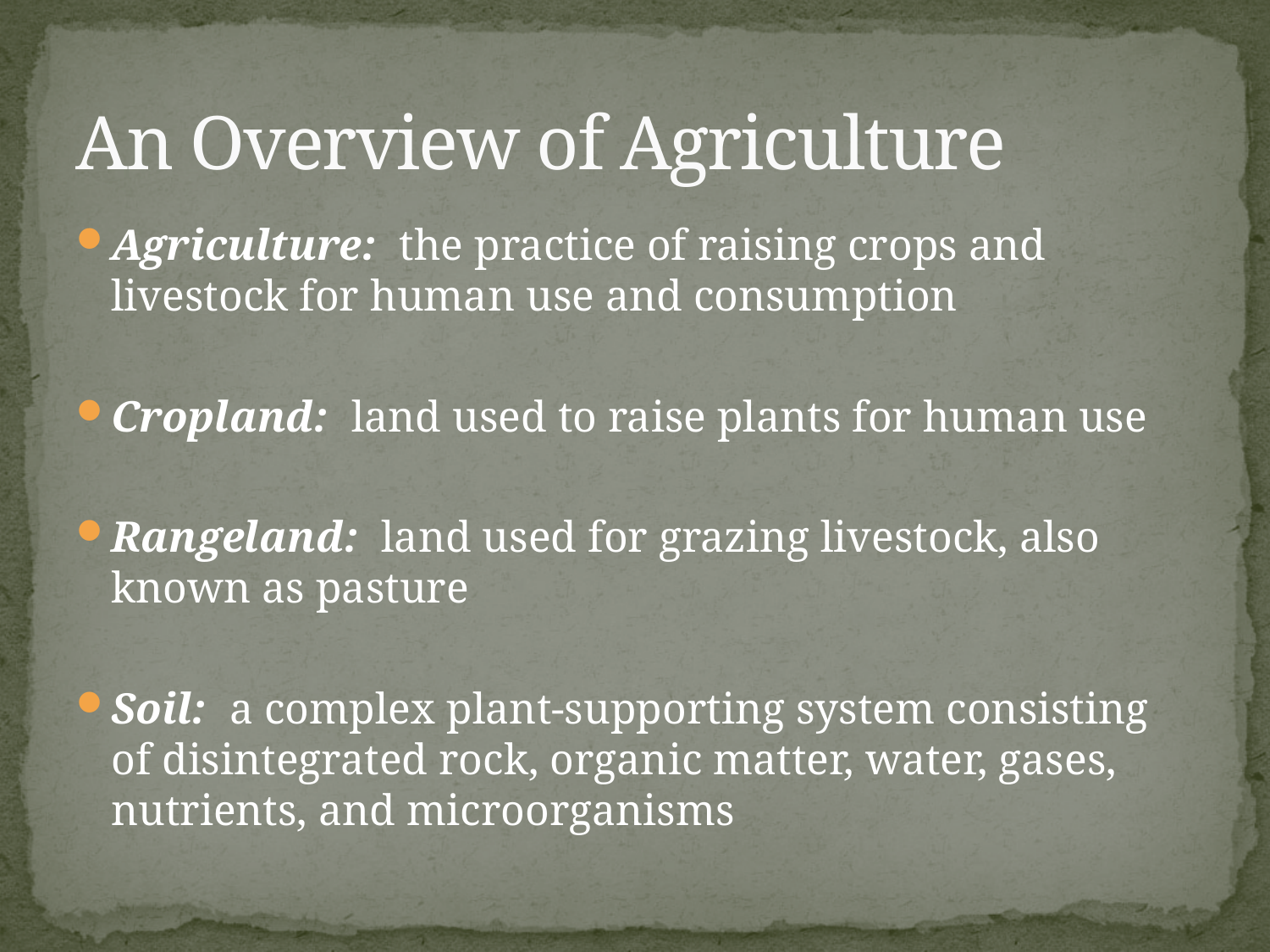

# An Overview of Agriculture
Agriculture:  the practice of raising crops and livestock for human use and consumption

Cropland:  land used to raise plants for human use

Rangeland:  land used for grazing livestock, also known as pasture

Soil:  a complex plant-supporting system consisting of disintegrated rock, organic matter, water, gases, nutrients, and microorganisms